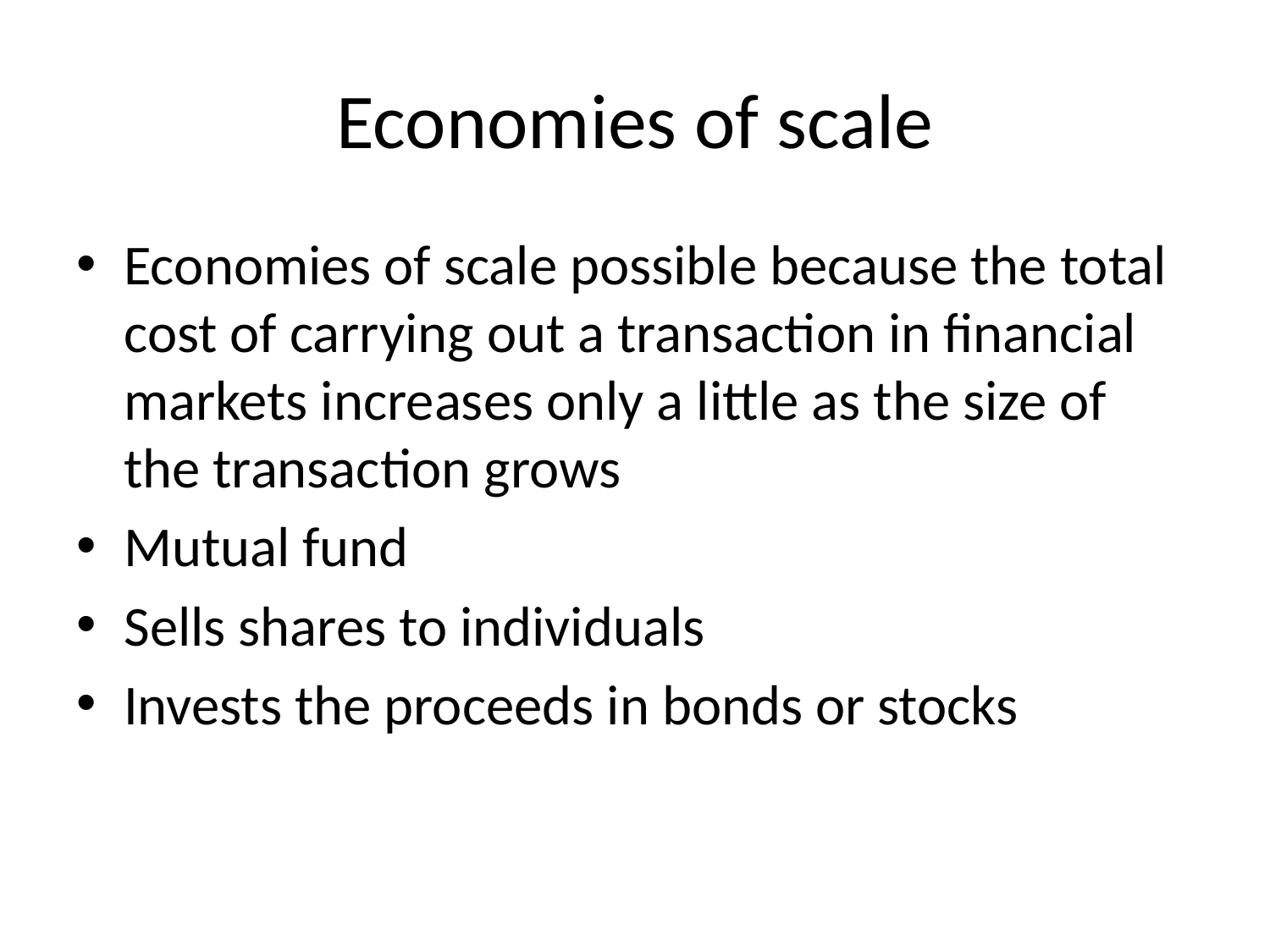

# Economies of scale
Economies of scale possible because the total cost of carrying out a transaction in financial markets increases only a little as the size of the transaction grows
Mutual fund
Sells shares to individuals
Invests the proceeds in bonds or stocks